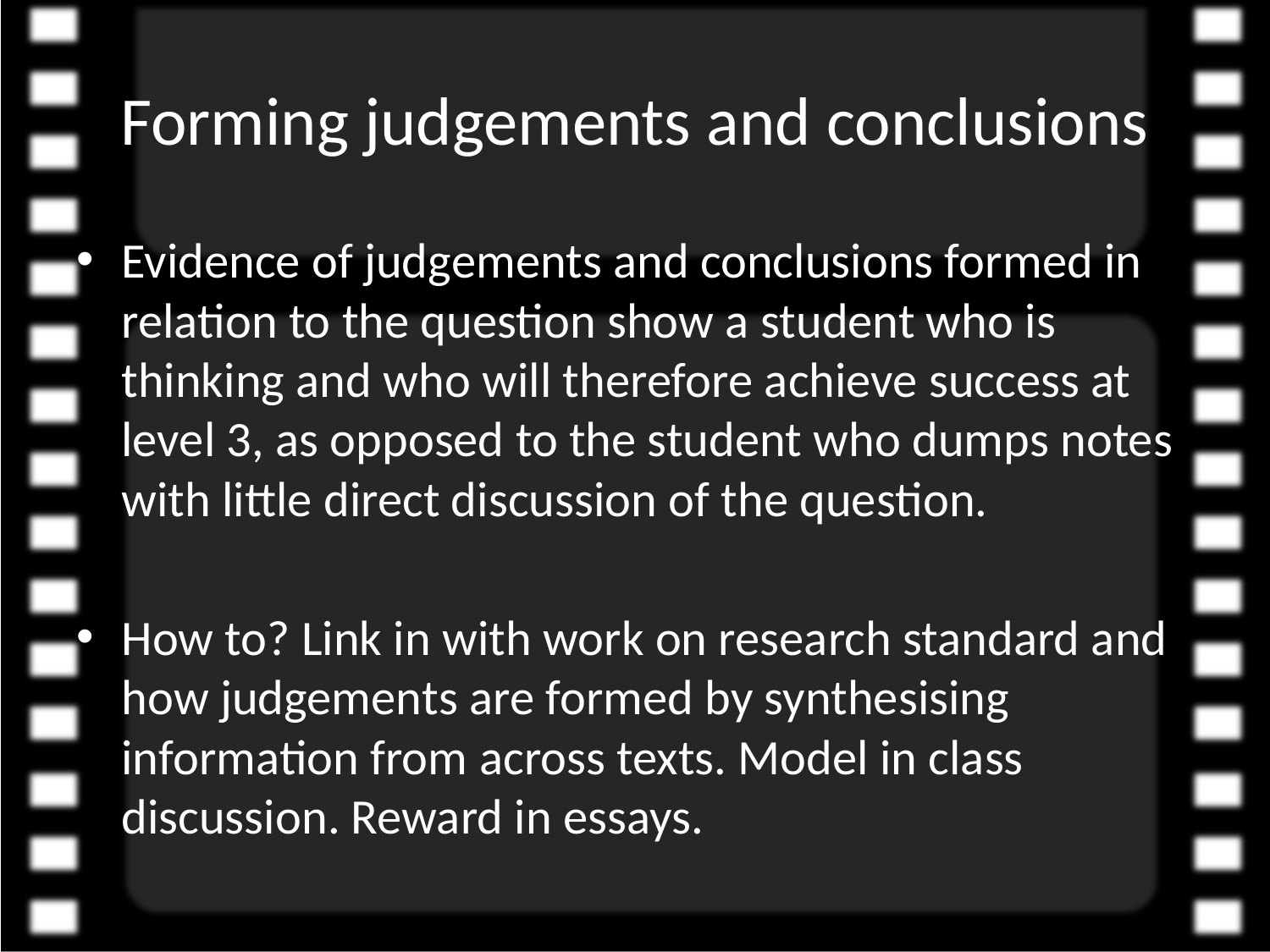

# Forming judgements and conclusions
Evidence of judgements and conclusions formed in relation to the question show a student who is thinking and who will therefore achieve success at level 3, as opposed to the student who dumps notes with little direct discussion of the question.

How to? Link in with work on research standard and how judgements are formed by synthesising information from across texts. Model in class discussion. Reward in essays.